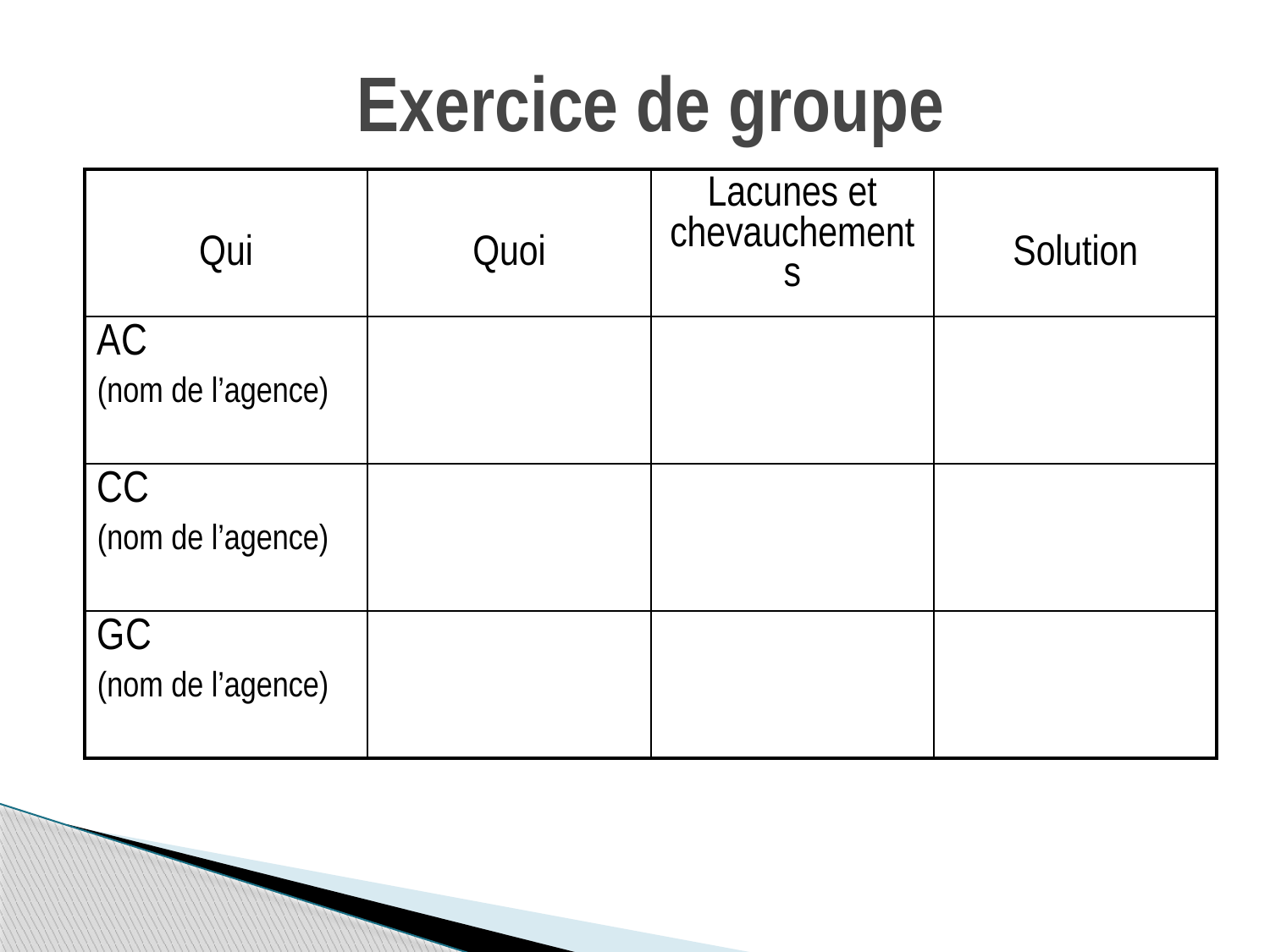

# Exercice de groupe
| Qui | Quoi | Lacunes et chevauchements | Solution |
| --- | --- | --- | --- |
| AC (nom de l’agence) |  |  |  |
| CC (nom de l’agence) |  |  |  |
| GC (nom de l’agence) |  |  |  |